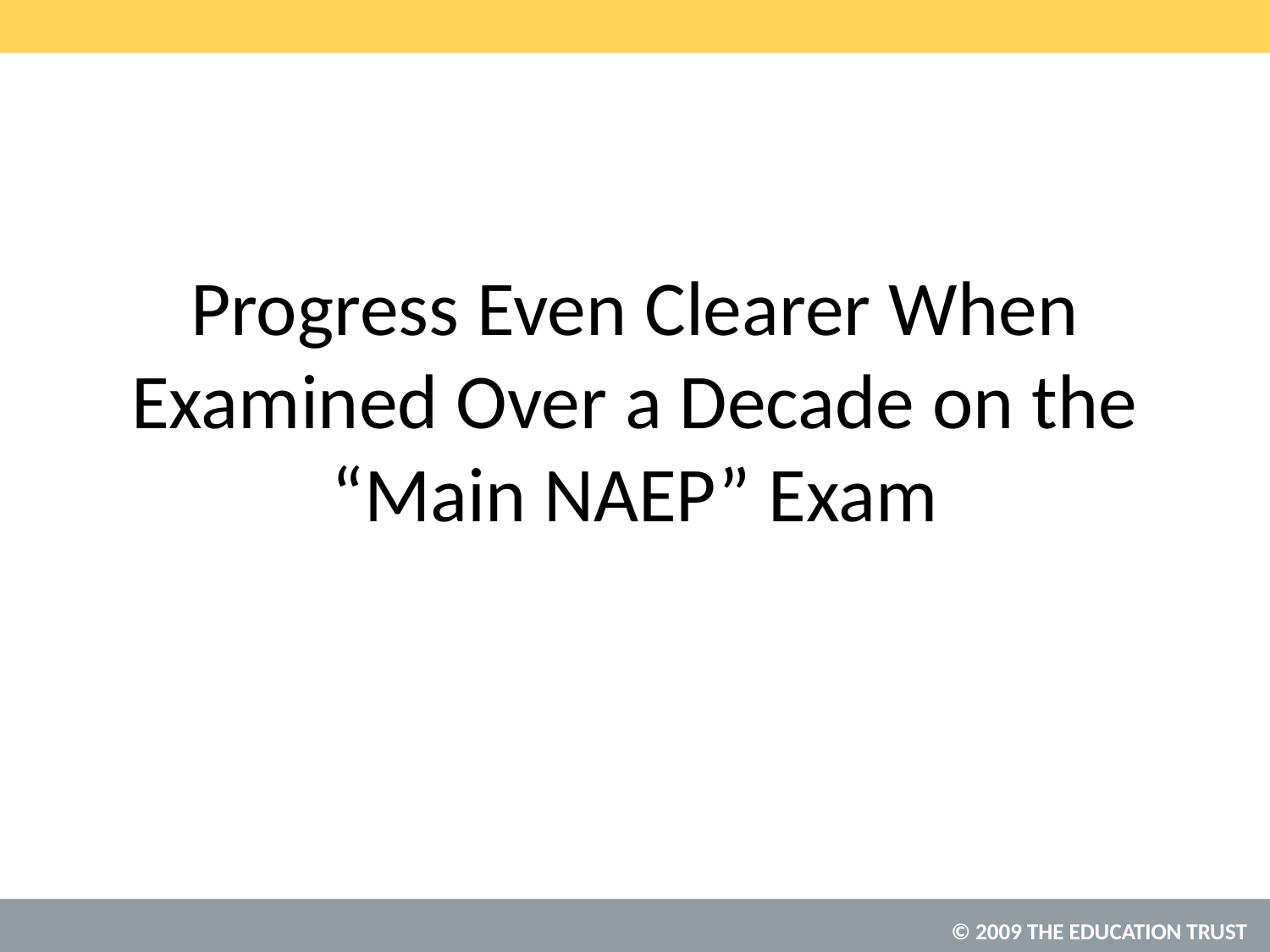

# Progress Even Clearer When Examined Over a Decade on the “Main NAEP” Exam